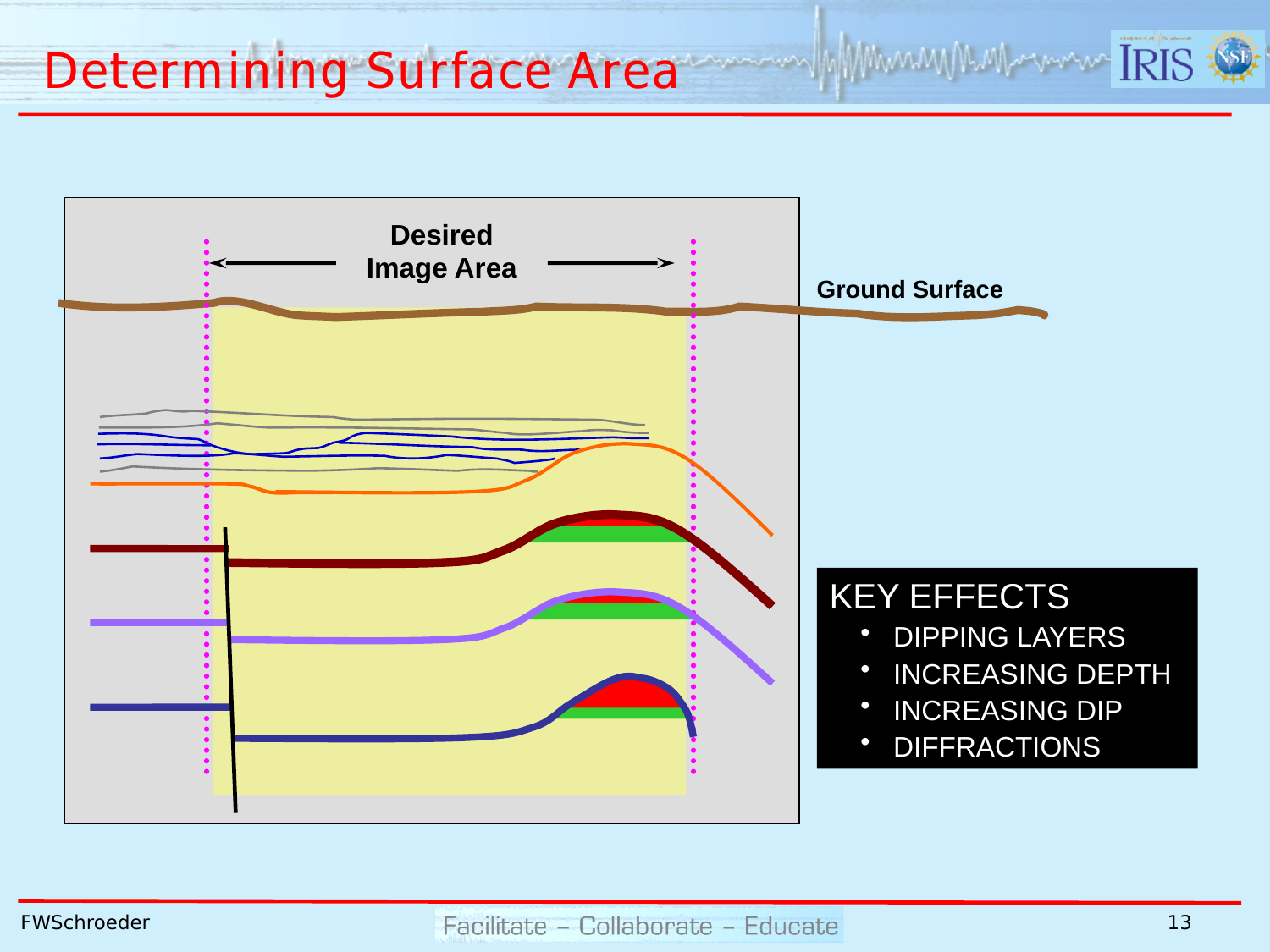

# Determining Surface Area

Desired Image Area

Ground Surface

KEY EFFECTS
 DIPPING LAYERS
 INCREASING DEPTH
 INCREASING DIP
 DIFFRACTIONS